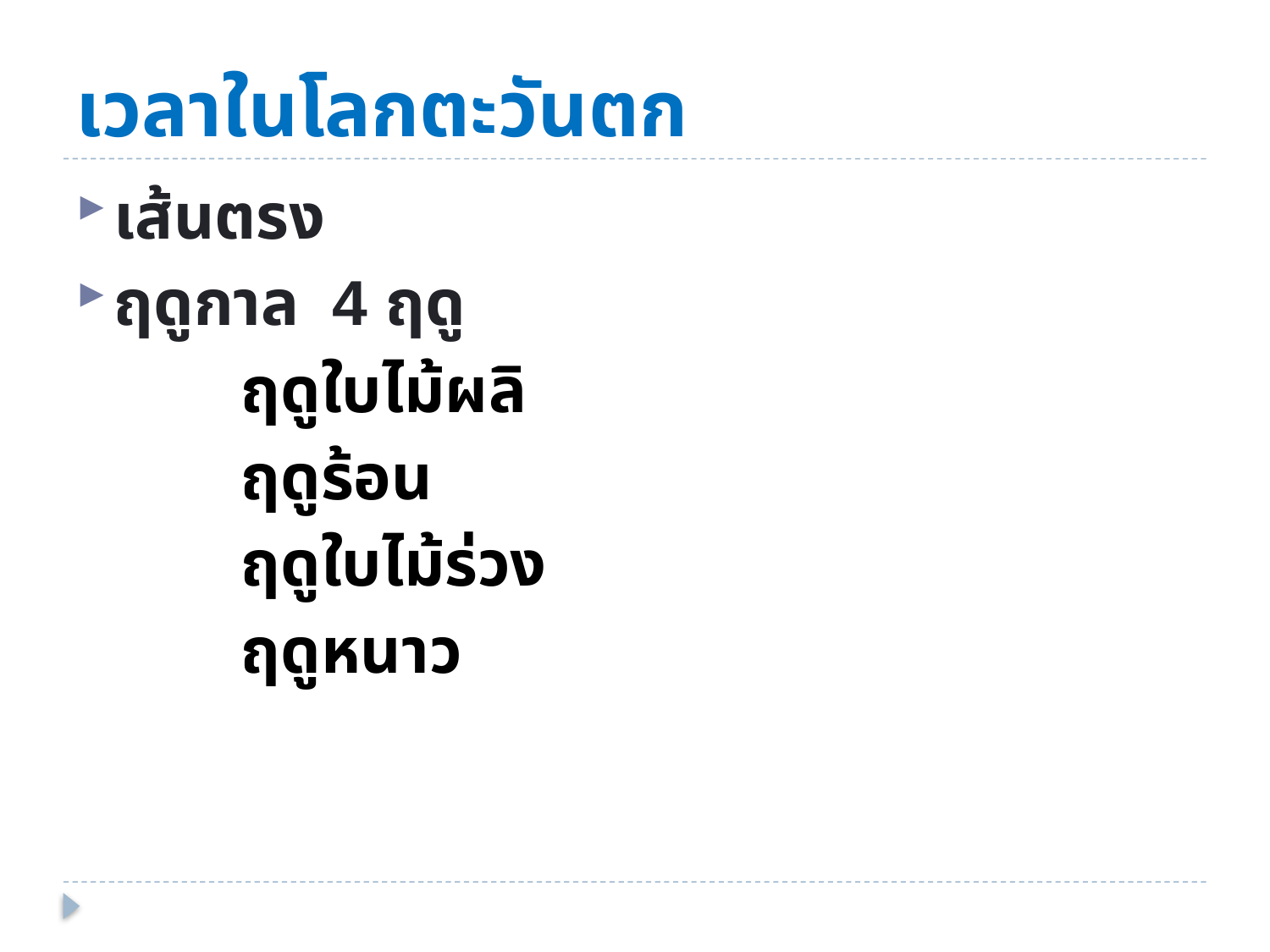

# เวลาในโลกตะวันตก
เส้นตรง
ฤดูกาล  4 ฤดู
		ฤดูใบไม้ผลิ
		ฤดูร้อน
		ฤดูใบไม้ร่วง
		ฤดูหนาว